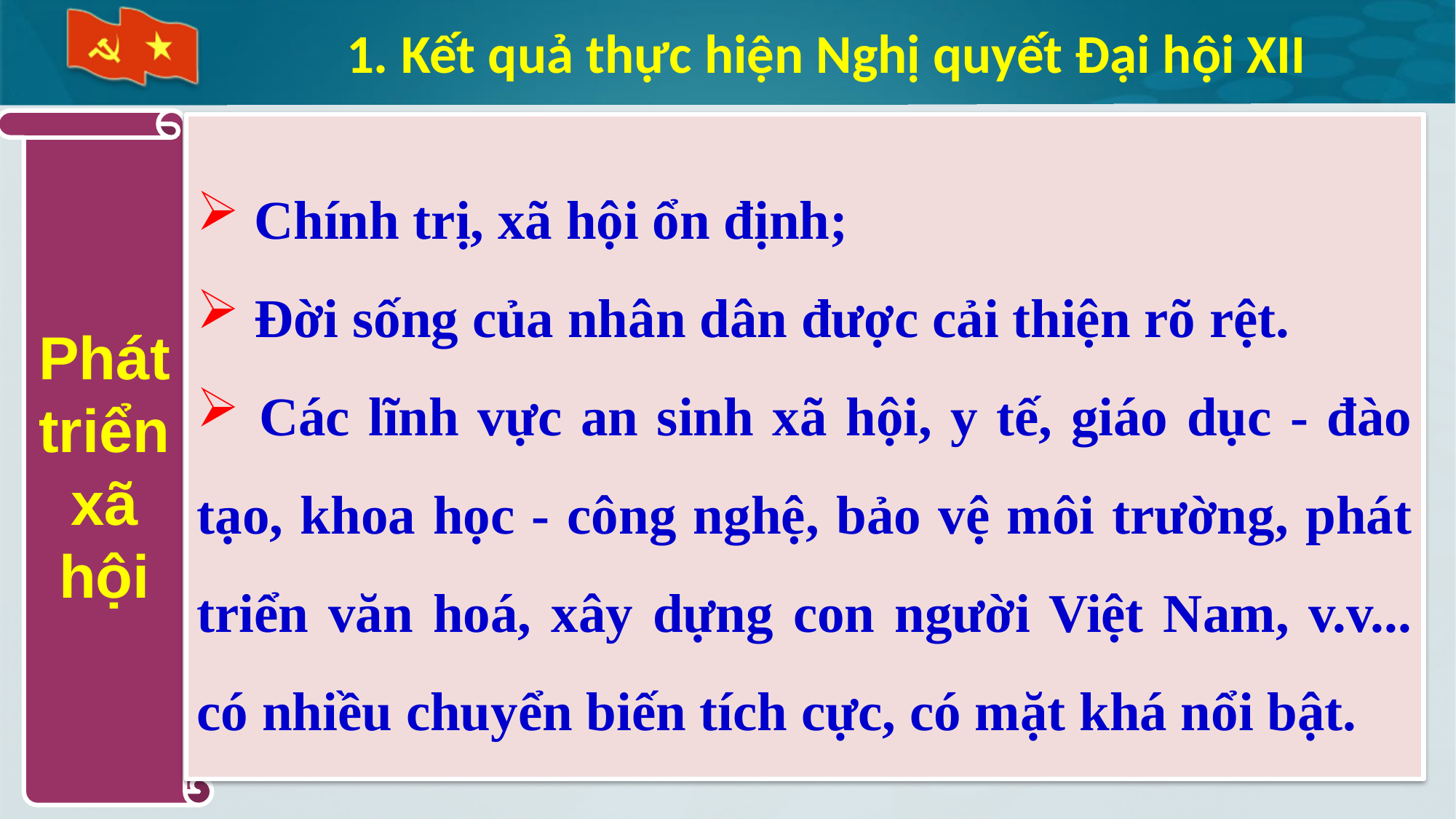

# 1. Kết quả thực hiện Nghị quyết Đại hội XII
Phát triển xã hội
 Chính trị, xã hội ổn định;
 Đời sống của nhân dân được cải thiện rõ rệt.
 Các lĩnh vực an sinh xã hội, y tế, giáo dục - đào tạo, khoa học - công nghệ, bảo vệ môi trường, phát triển văn hoá, xây dựng con người Việt Nam, v.v... có nhiều chuyển biến tích cực, có mặt khá nổi bật.